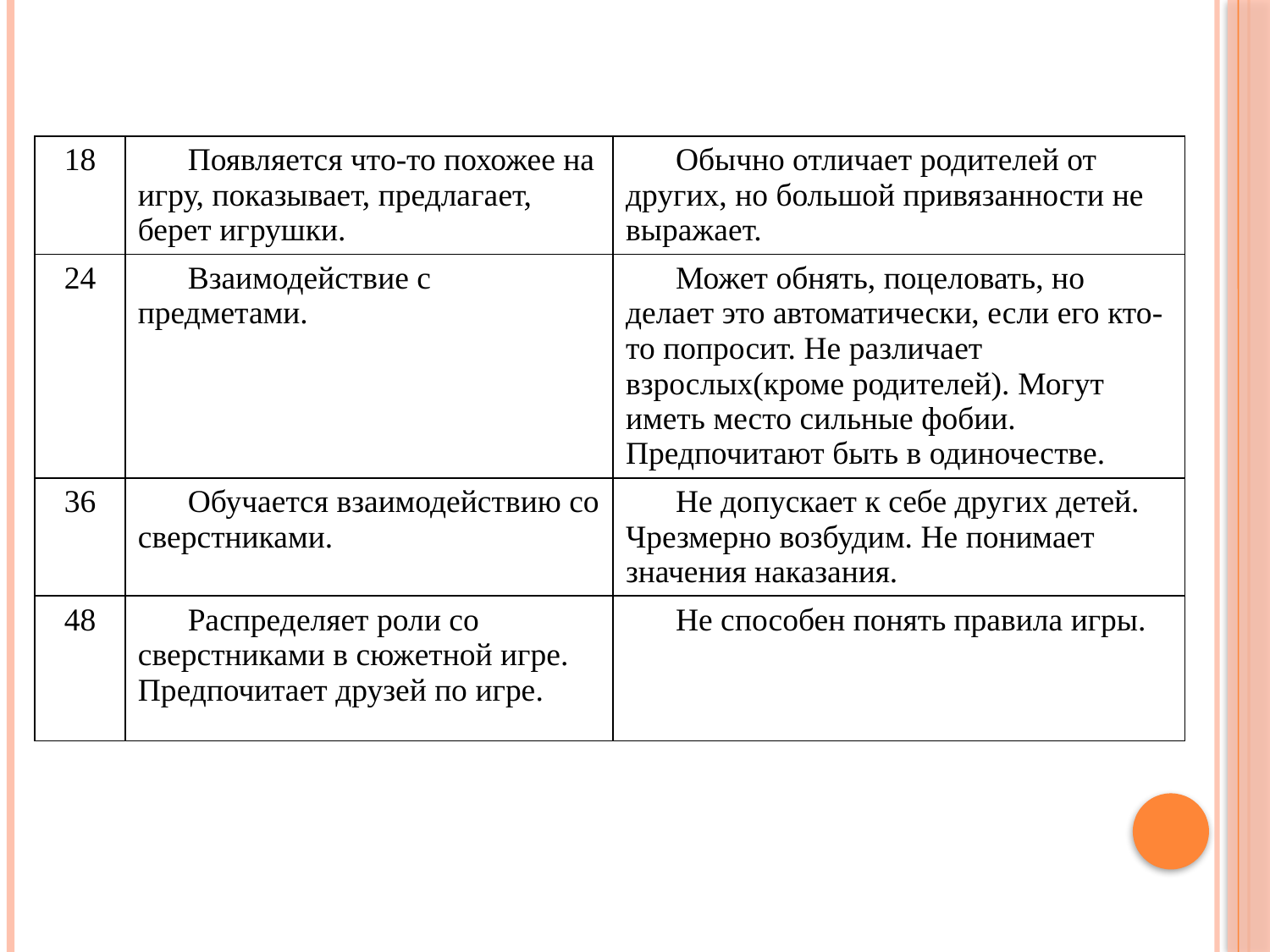

#
| 18 | Появляется что-то похожее на игру, показывает, предлагает, берет игрушки. | Обычно отличает родителей от других, но большой привязанности не выражает. |
| --- | --- | --- |
| 24 | Взаимодействие с предметами. | Может обнять, поцеловать, но делает это автоматически, если его кто-то попросит. Не различает взрослых(кроме родителей). Могут иметь место сильные фобии. Предпочитают быть в одиночестве. |
| 36 | Обучается взаимодействию со сверстниками. | Не допускает к себе других детей. Чрезмерно возбудим. Не понимает значения наказания. |
| 48 | Распределяет роли со сверстниками в сюжетной игре. Предпочитает друзей по игре. | Не способен понять правила игры. |